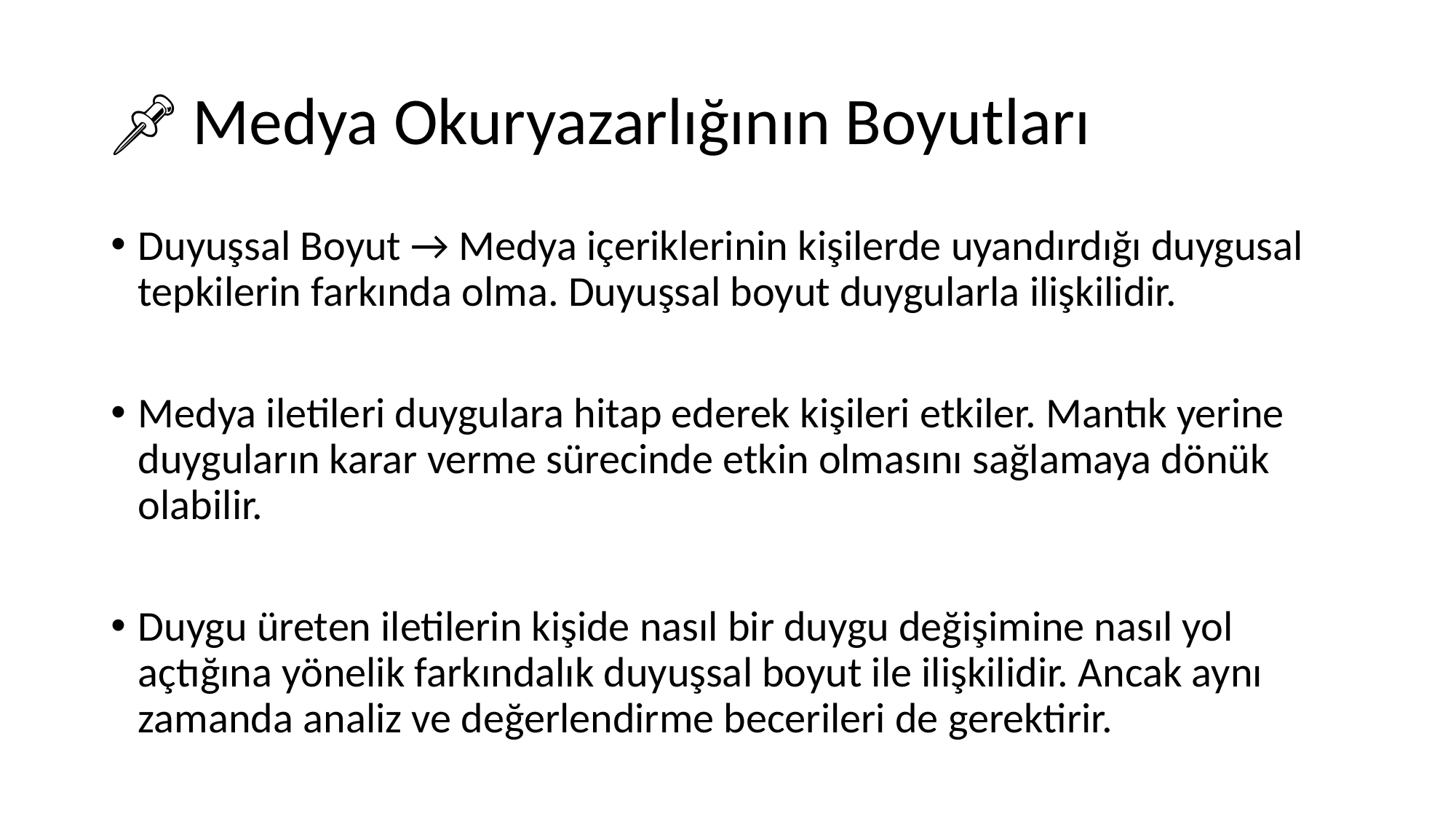

# 📌 Medya Okuryazarlığının Boyutları
Duyuşsal Boyut → Medya içeriklerinin kişilerde uyandırdığı duygusal tepkilerin farkında olma. Duyuşsal boyut duygularla ilişkilidir.

Medya iletileri duygulara hitap ederek kişileri etkiler. Mantık yerine duyguların karar verme sürecinde etkin olmasını sağlamaya dönük olabilir.

Duygu üreten iletilerin kişide nasıl bir duygu değişimine nasıl yol açtığına yönelik farkındalık duyuşsal boyut ile ilişkilidir. Ancak aynı zamanda analiz ve değerlendirme becerileri de gerektirir.